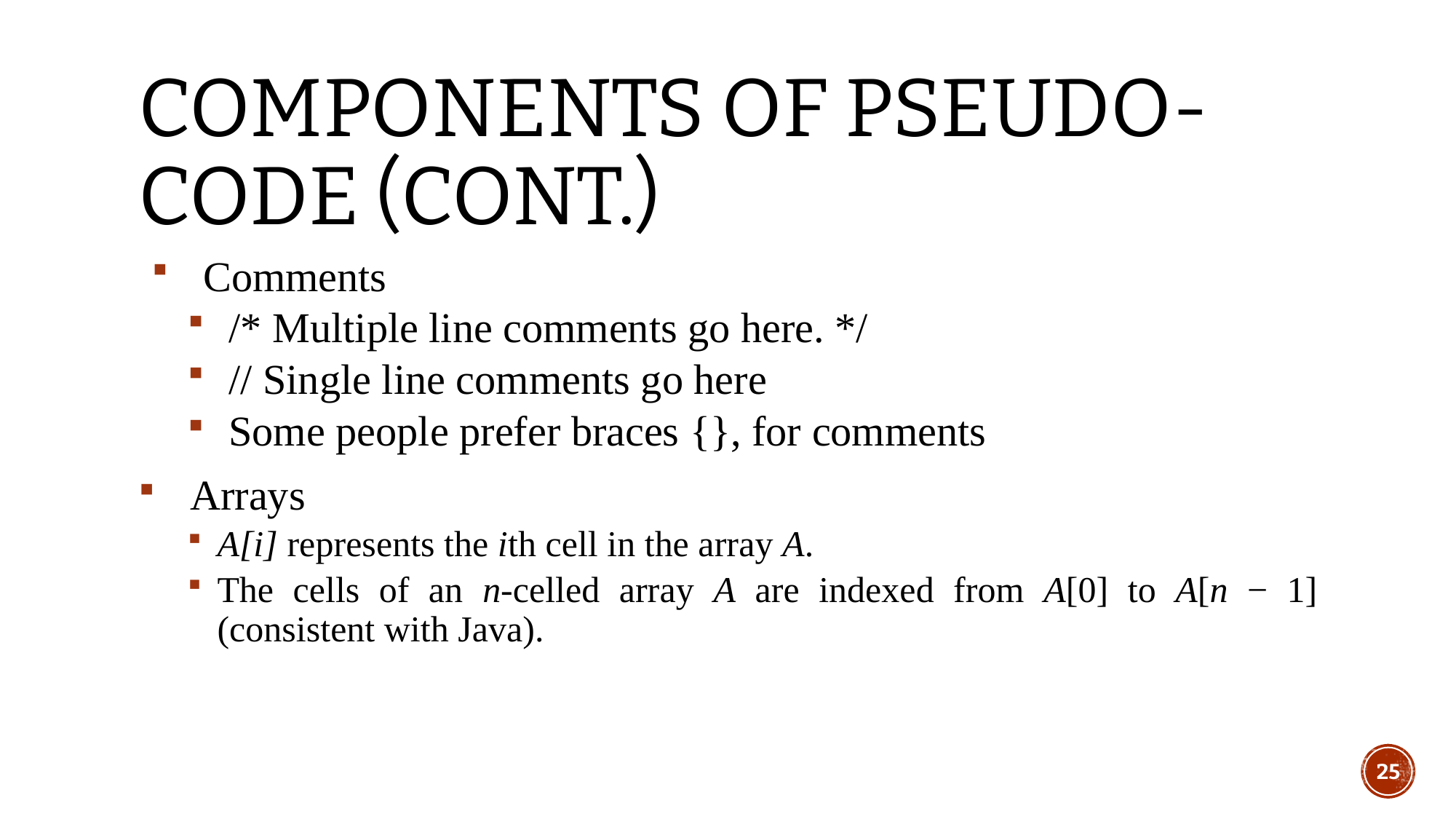

# Components of Pseudo-code (cont.)
 Comments
/* Multiple line comments go here. */
// Single line comments go here
Some people prefer braces {}, for comments
 Arrays
A[i] represents the ith cell in the array A.
The cells of an n-celled array A are indexed from A[0] to A[n − 1] (consistent with Java).

25